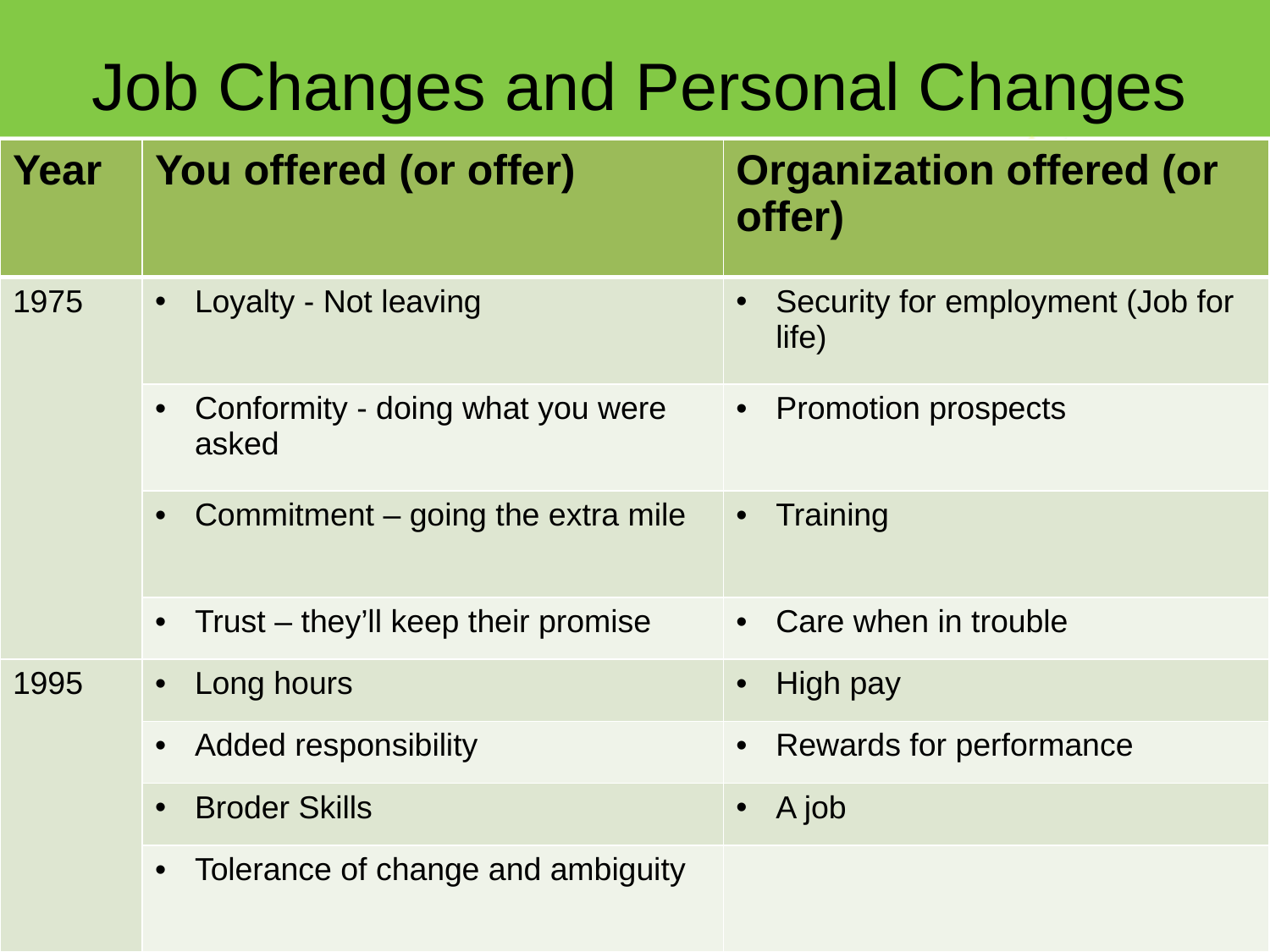

Job Changes and Personal Changes
| Year | You offered (or offer) | Organization offered (or offer) |
| --- | --- | --- |
| 1975 | Loyalty - Not leaving | Security for employment (Job for life) |
|  | Conformity - doing what you were asked | Promotion prospects |
|  | Commitment – going the extra mile | Training |
|  | Trust – they’ll keep their promise | Care when in trouble |
| 1995 | Long hours | High pay |
|  | Added responsibility | Rewards for performance |
|  | Broder Skills | A job |
|  | Tolerance of change and ambiguity |  |